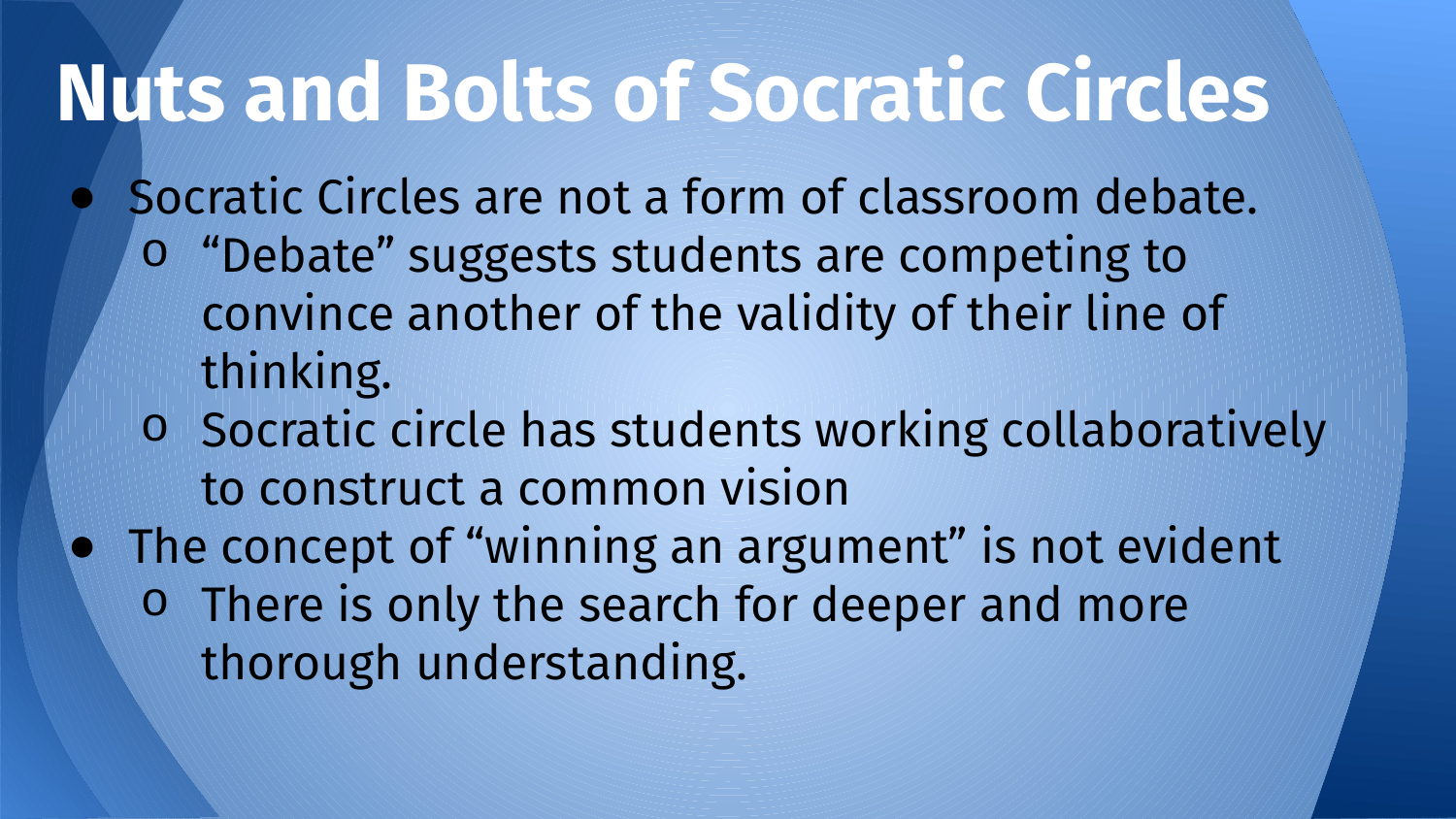

# Nuts and Bolts of Socratic Circles
Socratic Circles are not a form of classroom debate.
“Debate” suggests students are competing to convince another of the validity of their line of thinking.
Socratic circle has students working collaboratively to construct a common vision
The concept of “winning an argument” is not evident
There is only the search for deeper and more thorough understanding.